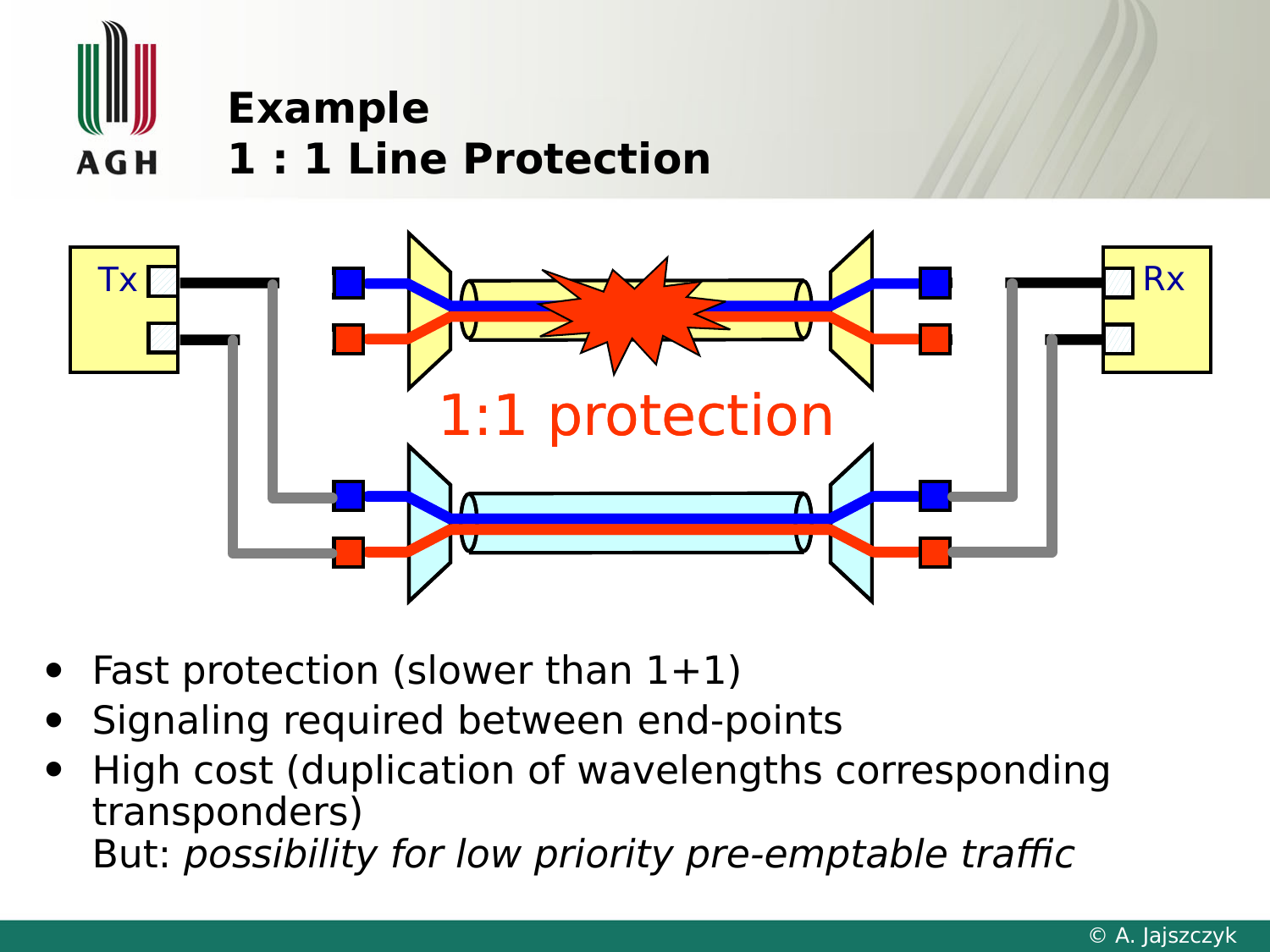

# Example 1 : 1 Line Protection

Rx
Tx

1:1 protection
1:1 protection

Fast protection (slower than 1+1)
Signaling required between end-points
High cost (duplication of wavelengths corresponding transponders)
But: possibility for low priority pre-emptable traffic